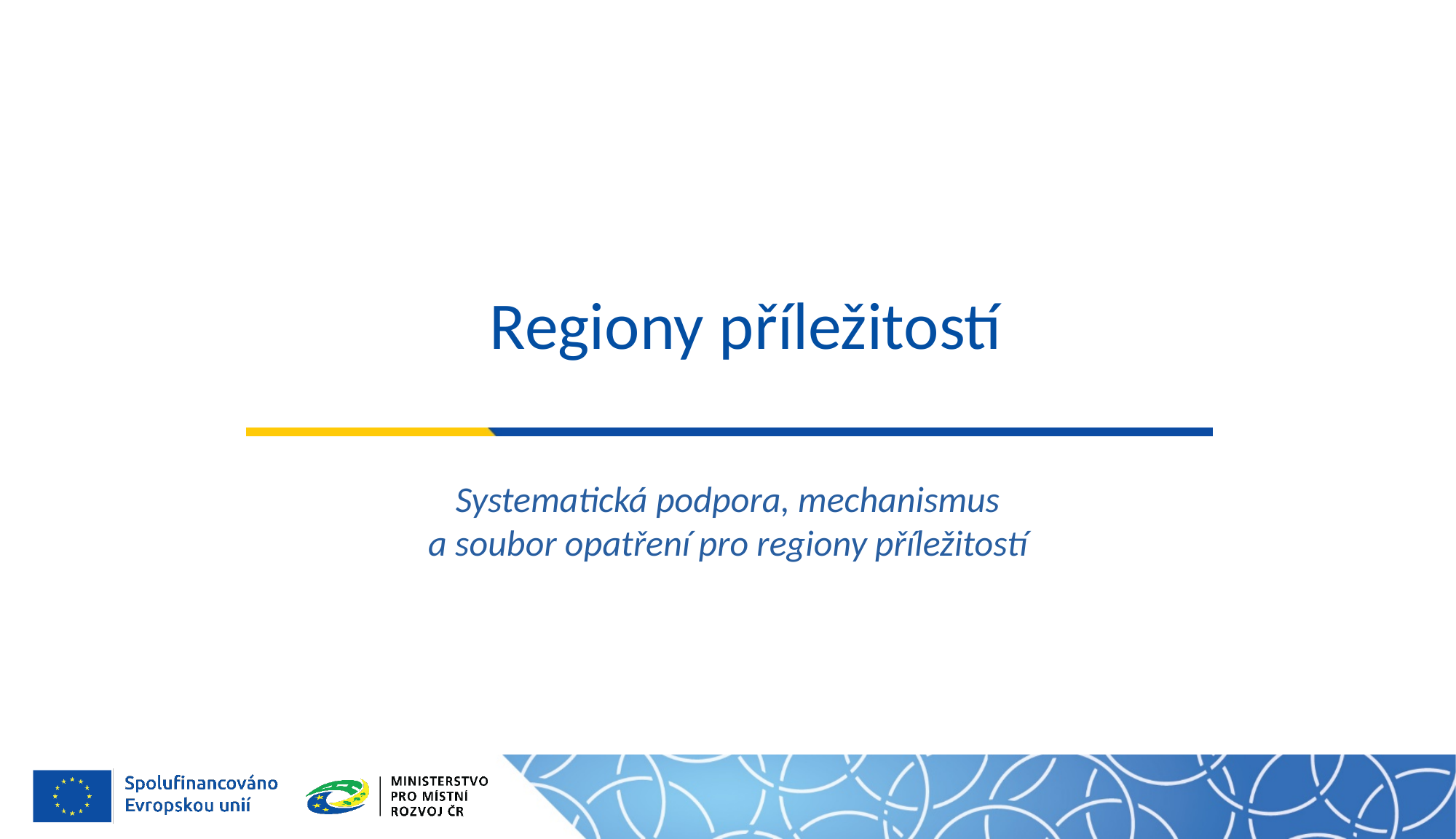

Regiony příležitostí
# Systematická podpora, mechanismus​​ a soubor opatření pro regiony příležitostí